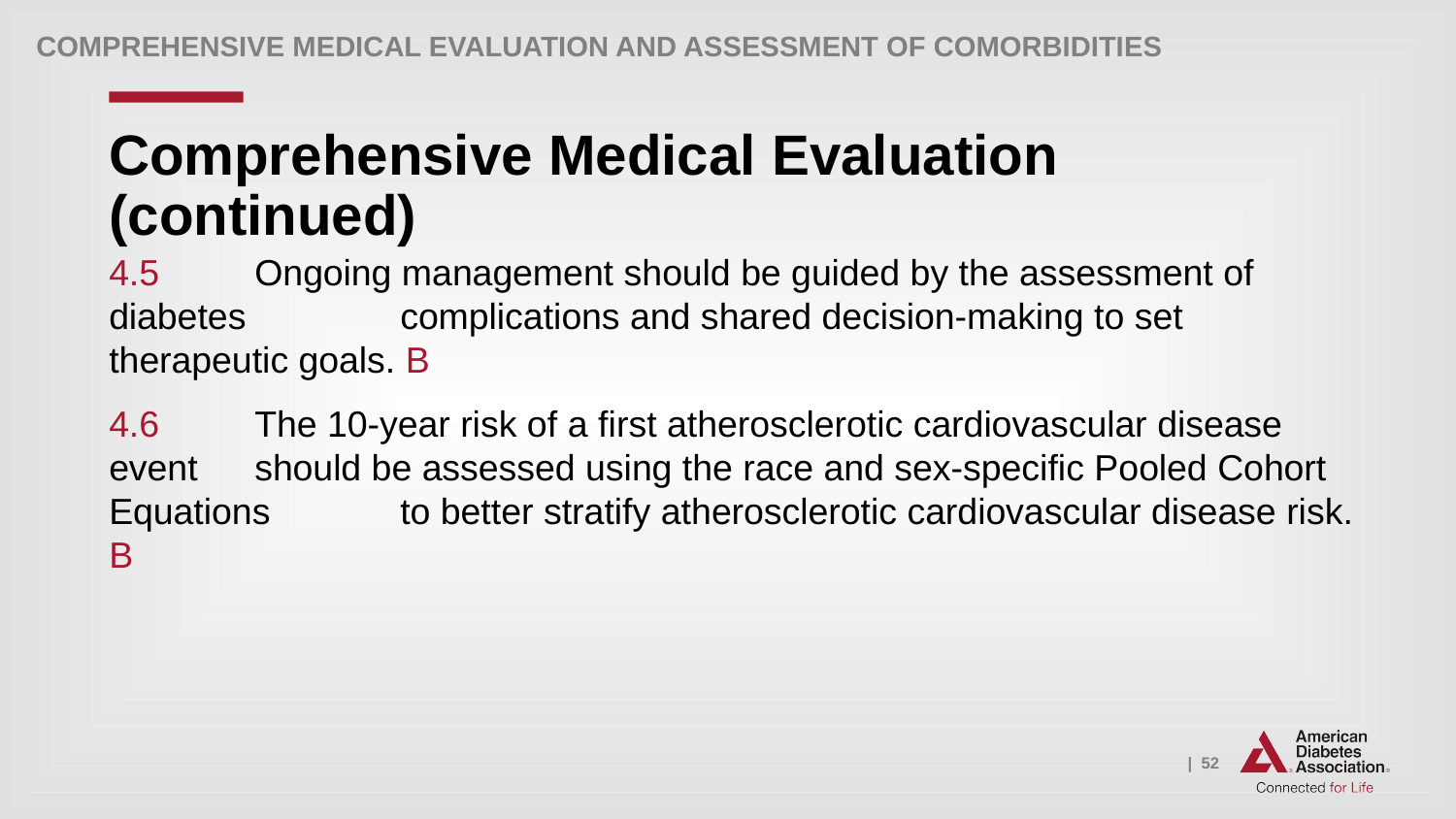

Comprehensive Medical Evaluation and Assessment of Comorbidities
# Comprehensive Medical Evaluation (continued)
4.5 	Ongoing management should be guided by the assessment of diabetes 	complications and shared decision-making to set therapeutic goals. B
4.6 	The 10-year risk of a first atherosclerotic cardiovascular disease event 	should be assessed using the race and sex-specific Pooled Cohort Equations 	to better stratify atherosclerotic cardiovascular disease risk. B